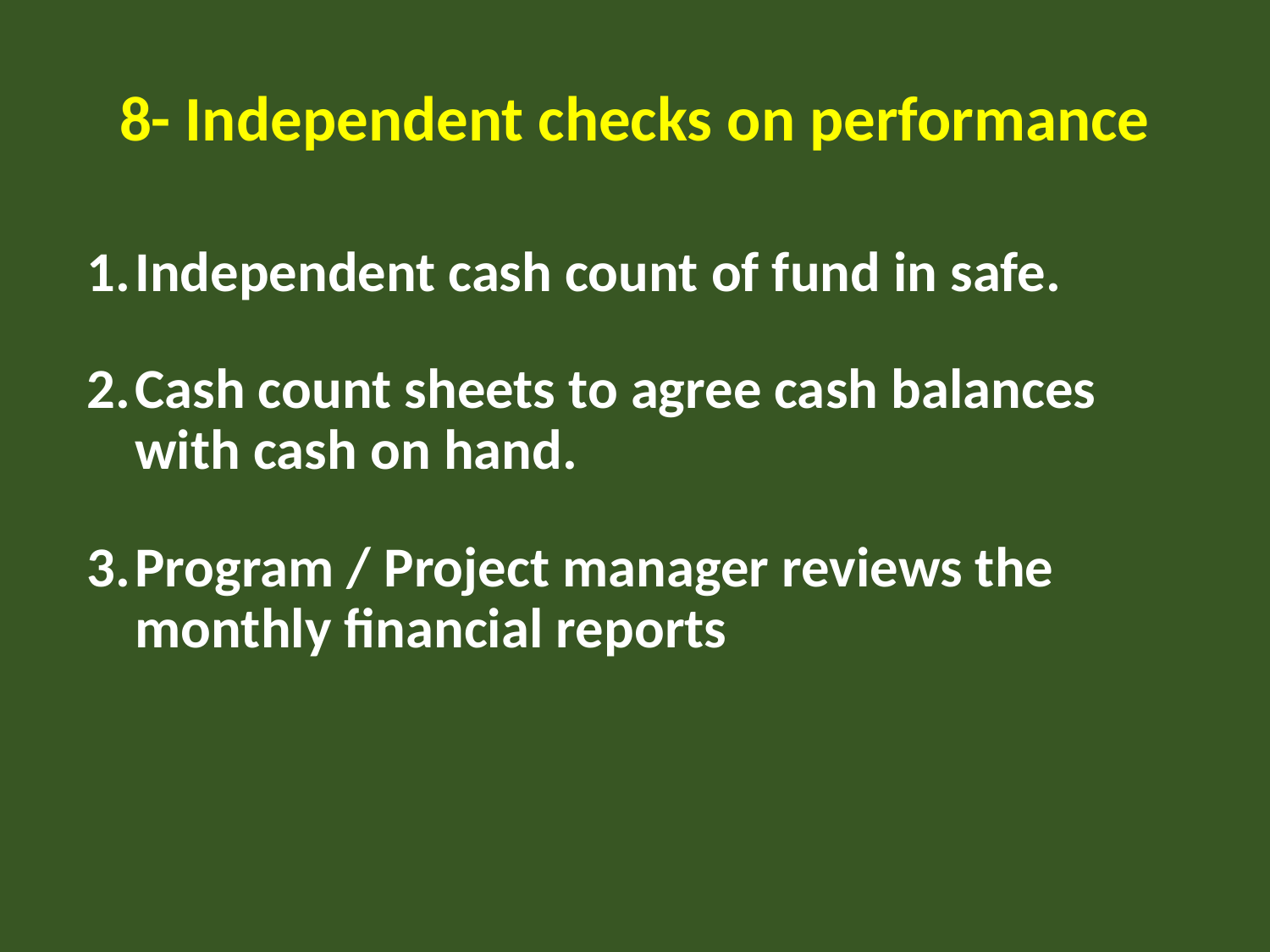

# 8- Independent checks on performance
Independent cash count of fund in safe.

Cash count sheets to agree cash balances with cash on hand.

Program / Project manager reviews the monthly financial reports